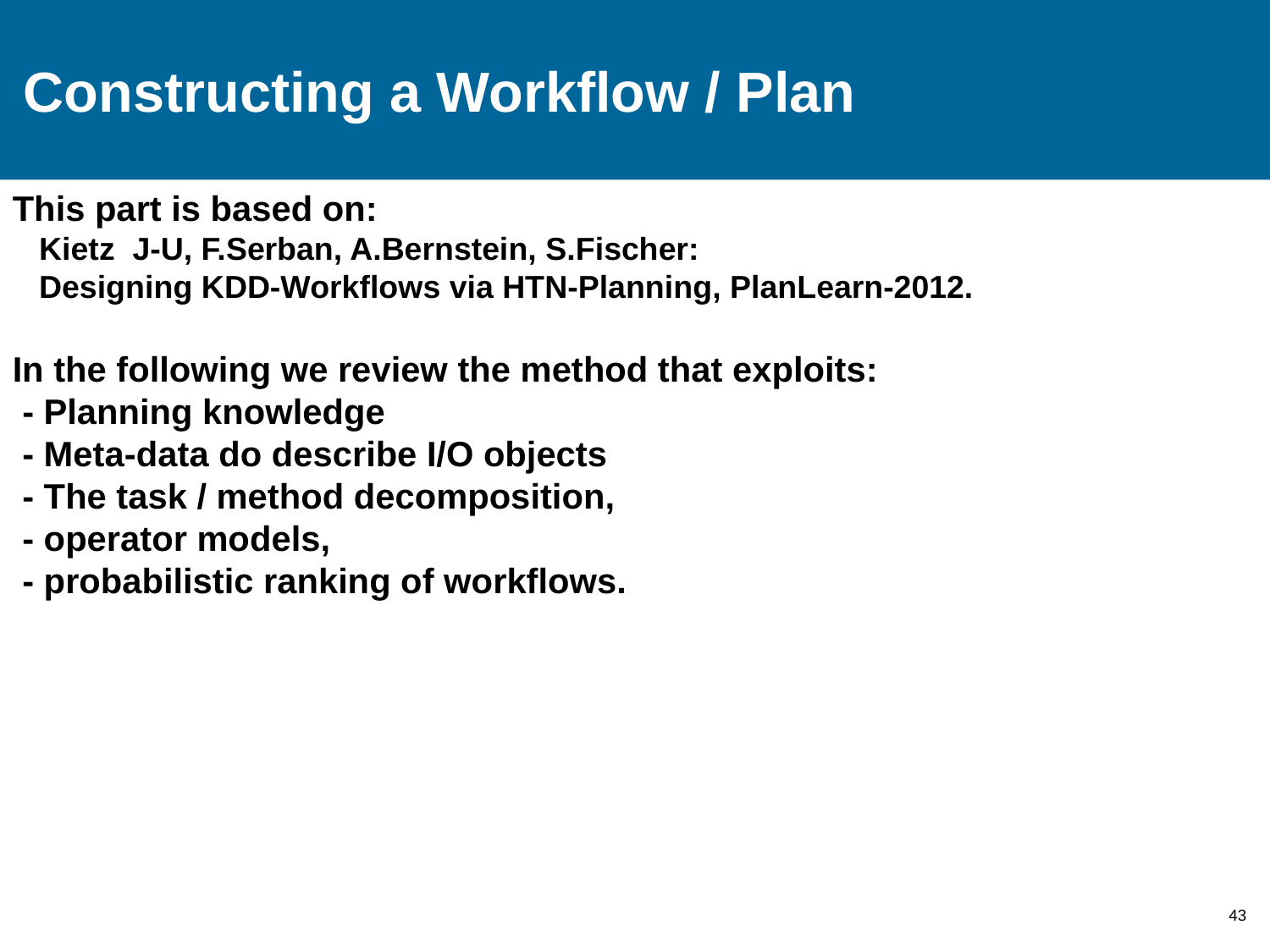

# Constructing a Workflow / Plan
This part is based on:
   Kietz  J-U, F.Serban, A.Bernstein, S.Fischer:
   Designing KDD-Workflows via HTN-Planning, PlanLearn-2012.

In the following we review the method that exploits:
 - Planning knowledge
 - Meta-data do describe I/O objects
 - The task / method decomposition,
 - operator models,
 - probabilistic ranking of workflows.
43